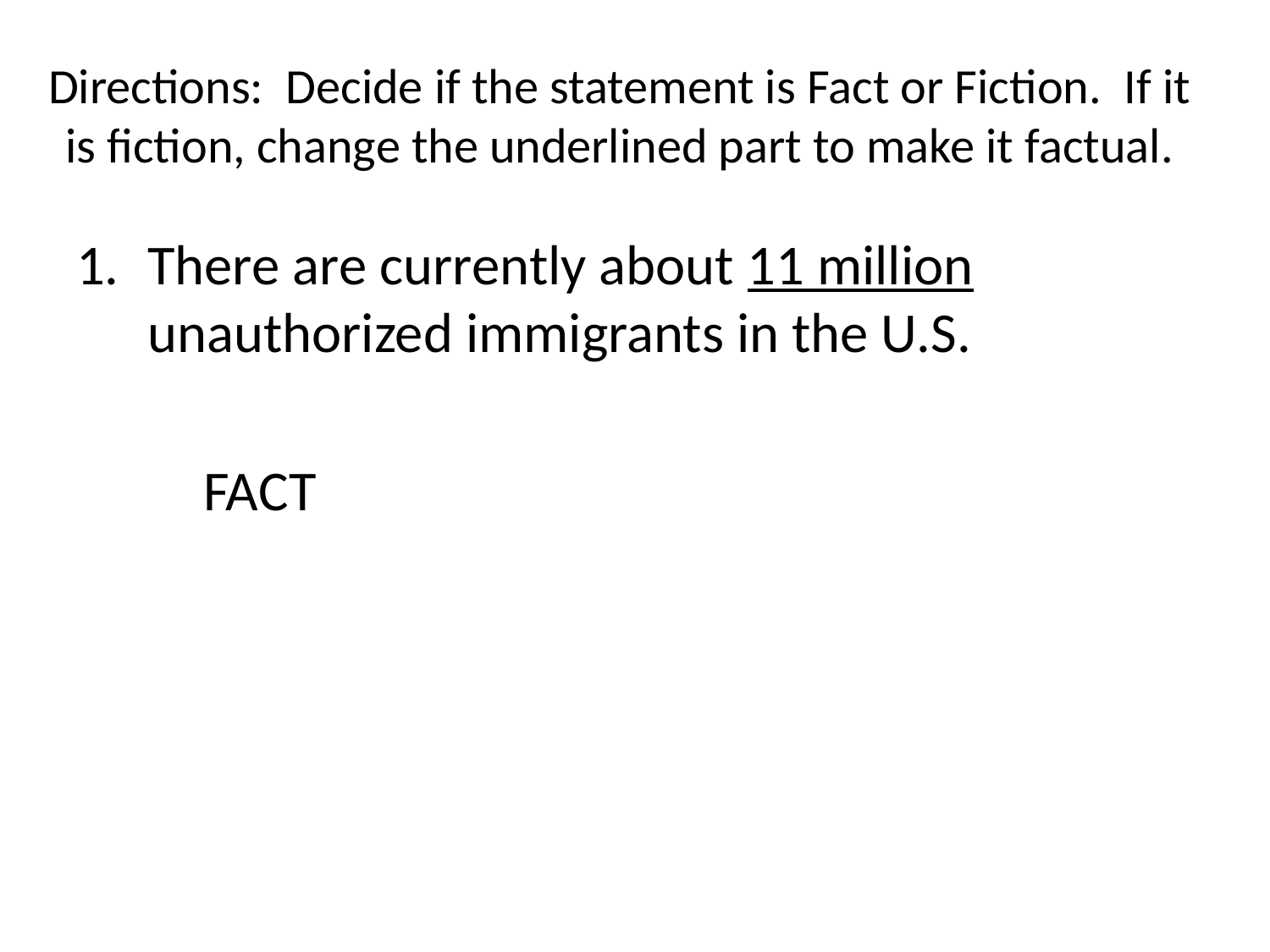

# Directions:  Decide if the statement is Fact or Fiction.  If it is fiction, change the underlined part to make it factual.
There are currently about 11 million unauthorized immigrants in the U.S.

	FACT